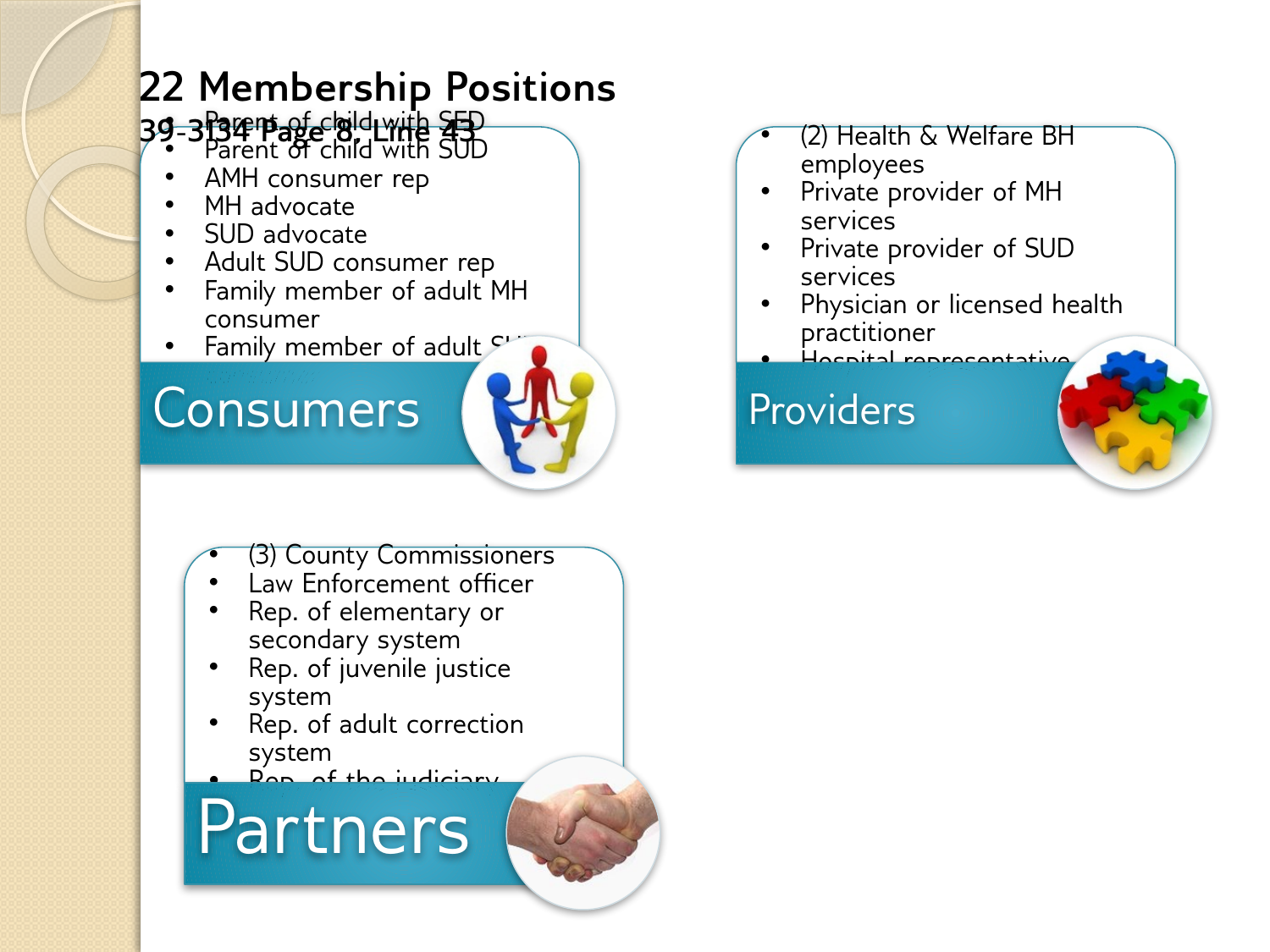

22 Membership Positions
39-3134 Page 8, Line 43
Consumers
Parent of child with SED
AMH consumer rep
Providers
(2) Health & Welfare BH employees
Partners
(3) County Commissioners
Law Enforcement officer
Parent of child with SUD
MH advocate
SUD advocate
Adult SUD consumer rep
Private provider of MH services
Private provider of SUD services
Family member of adult SUD consumer
Family member of adult MH consumer
Rep. of elementary or secondary system
Rep. of juvenile justice system
Rep. of adult correction system
Rep. of the judiciary
Physician or licensed health practitioner
Hospital representative